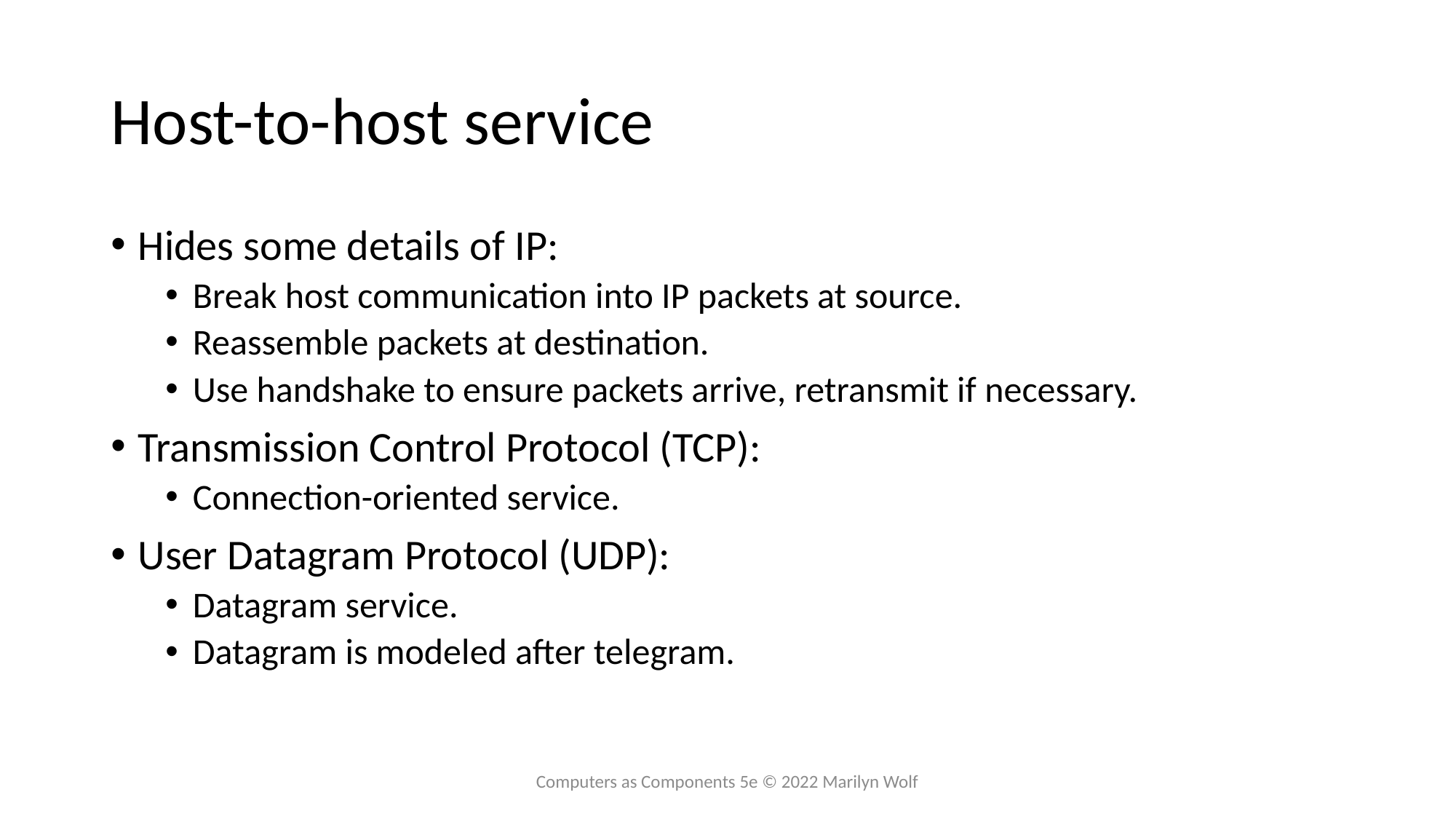

# Host-to-host service
Hides some details of IP:
Break host communication into IP packets at source.
Reassemble packets at destination.
Use handshake to ensure packets arrive, retransmit if necessary.
Transmission Control Protocol (TCP):
Connection-oriented service.
User Datagram Protocol (UDP):
Datagram service.
Datagram is modeled after telegram.

Computers as Components 5e © 2022 Marilyn Wolf